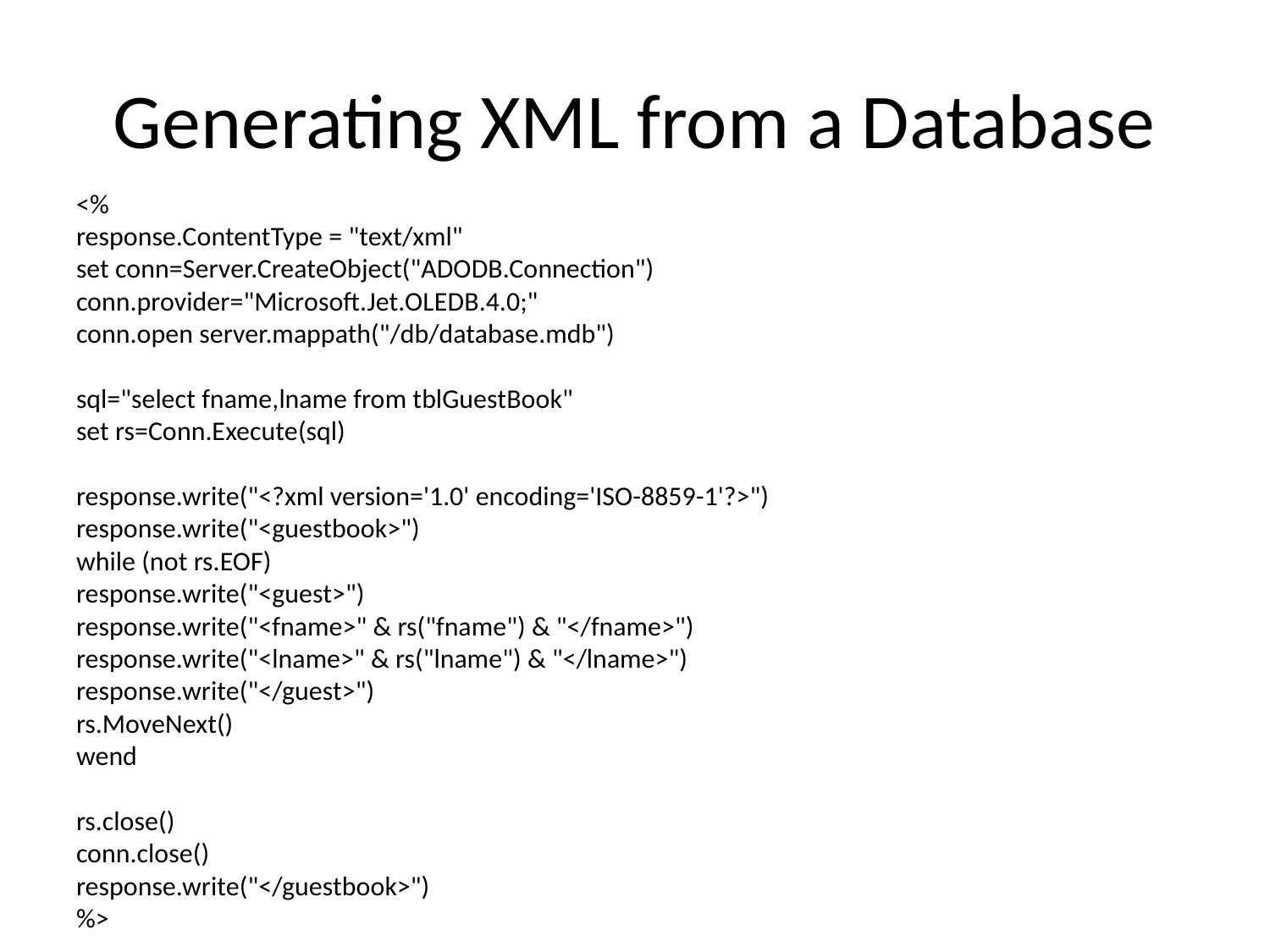

# Generating XML from a Database
<%
response.ContentType = "text/xml"
set conn=Server.CreateObject("ADODB.Connection")
conn.provider="Microsoft.Jet.OLEDB.4.0;"
conn.open server.mappath("/db/database.mdb")
sql="select fname,lname from tblGuestBook"
set rs=Conn.Execute(sql)
response.write("<?xml version='1.0' encoding='ISO-8859-1'?>")
response.write("<guestbook>")
while (not rs.EOF)
response.write("<guest>")
response.write("<fname>" & rs("fname") & "</fname>")
response.write("<lname>" & rs("lname") & "</lname>")
response.write("</guest>")
rs.MoveNext()
wend
rs.close()
conn.close()
response.write("</guestbook>")
%>